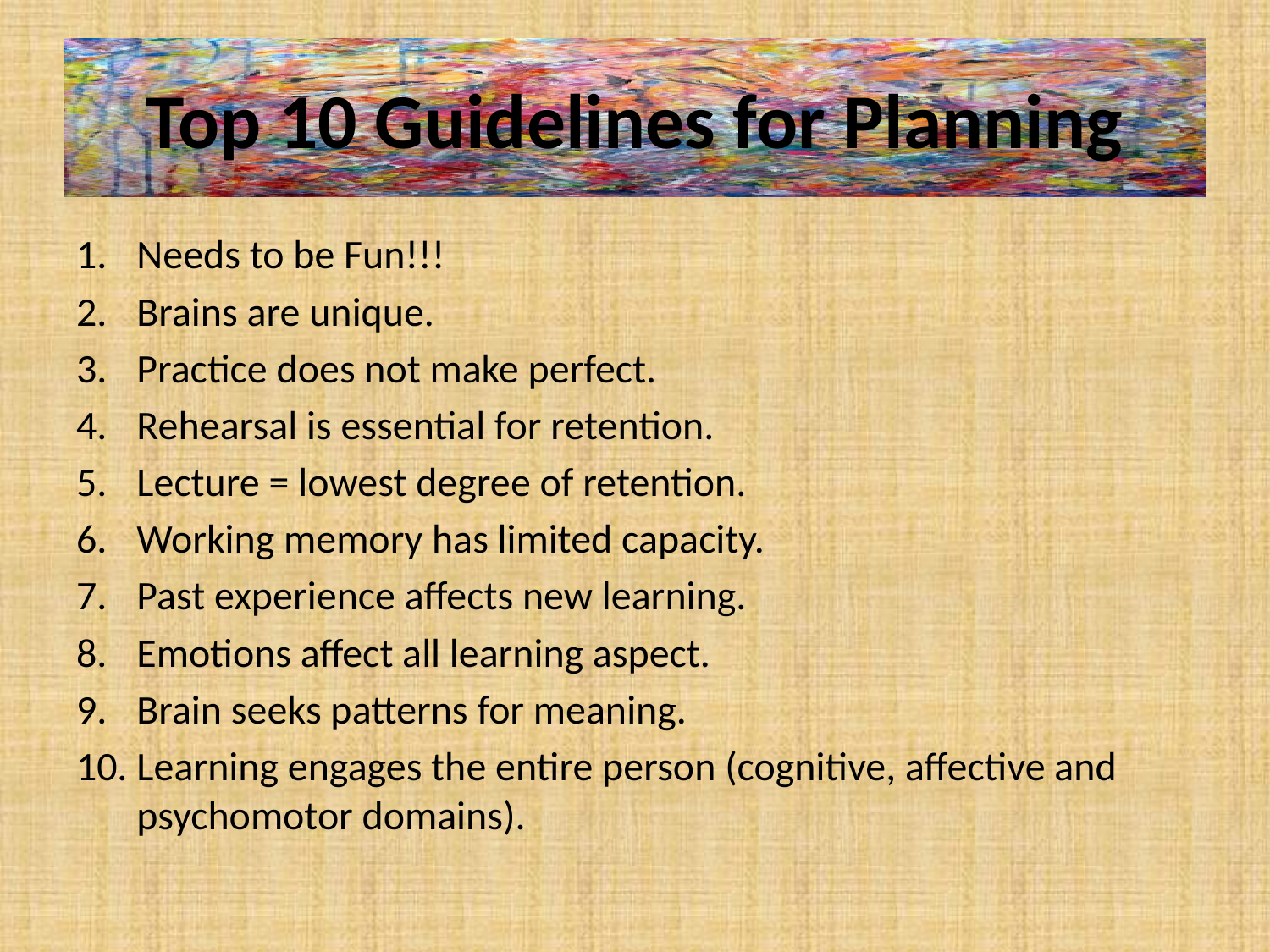

# Top 10 Guidelines for Planning
Needs to be Fun!!!
Brains are unique.
Practice does not make perfect.
Rehearsal is essential for retention.
Lecture = lowest degree of retention.
Working memory has limited capacity.
Past experience affects new learning.
Emotions affect all learning aspect.
Brain seeks patterns for meaning.
Learning engages the entire person (cognitive, affective and psychomotor domains).